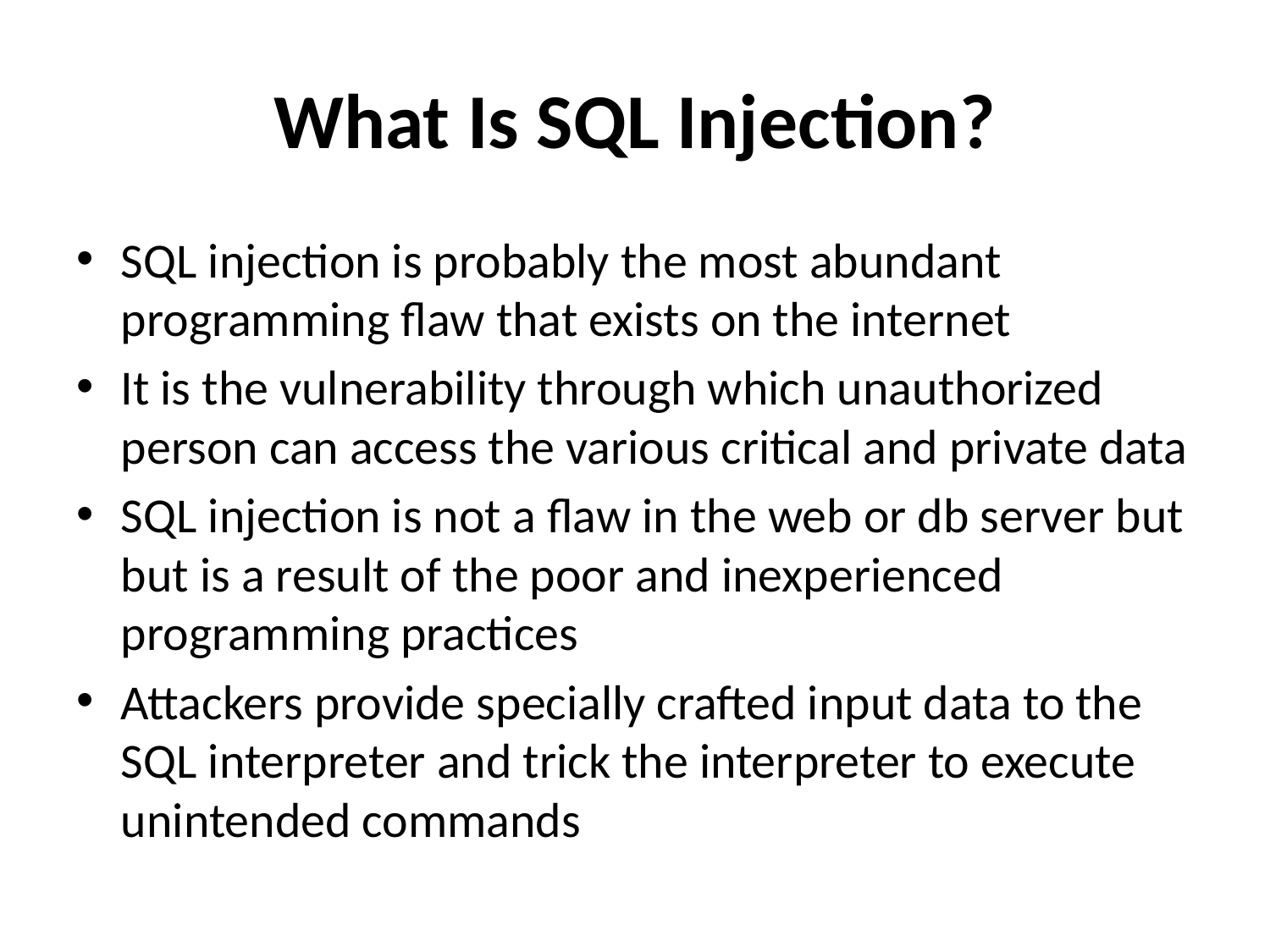

# What Is SQL Injection?
SQL injection is probably the most abundant programming flaw that exists on the internet
It is the vulnerability through which unauthorized person can access the various critical and private data
SQL injection is not a flaw in the web or db server but but is a result of the poor and inexperienced programming practices
Attackers provide specially crafted input data to the SQL interpreter and trick the interpreter to execute unintended commands